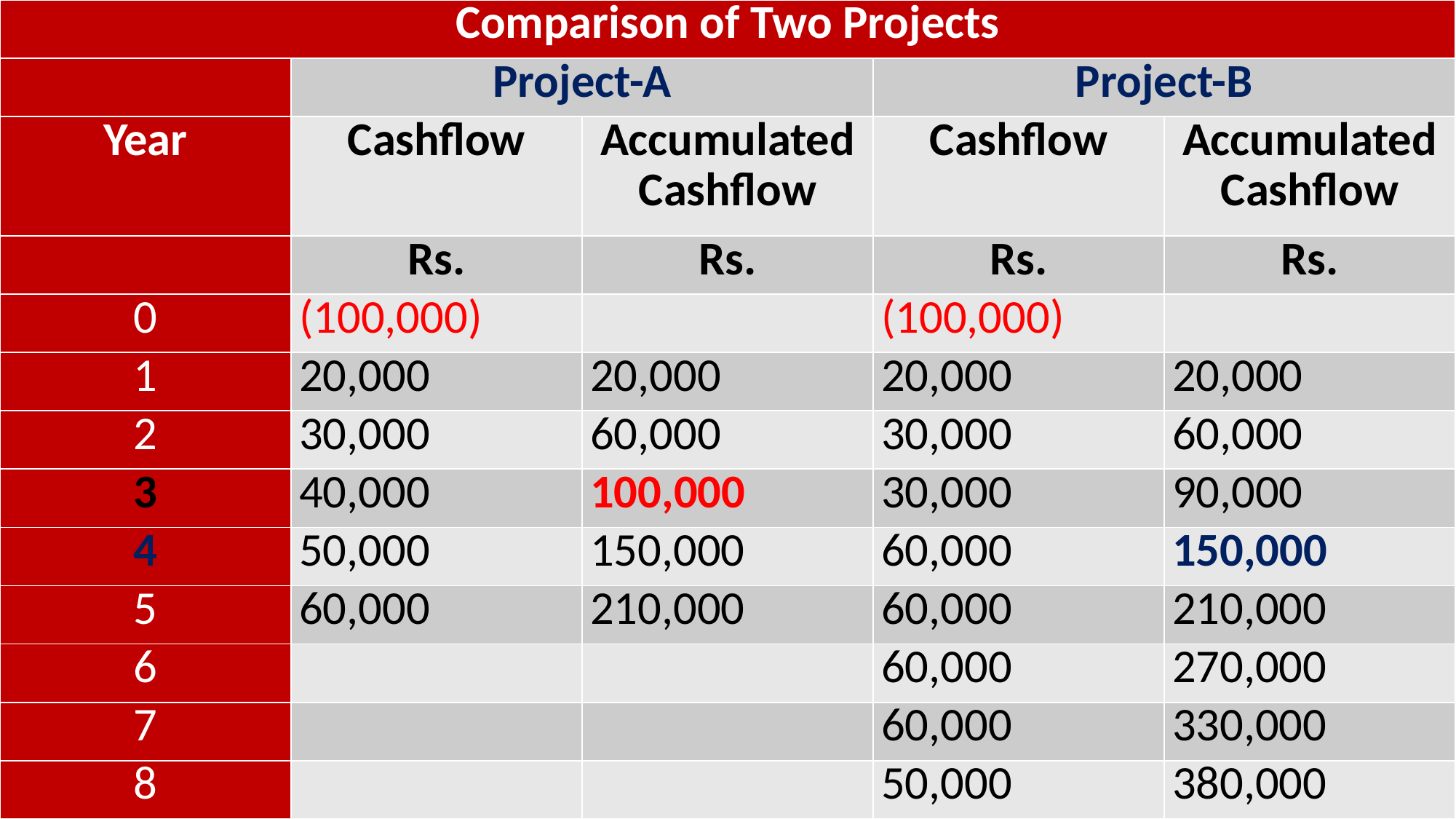

| Comparison of Two Projects |  |  |  |  |
| --- | --- | --- | --- | --- |
|  | Project-A |  | Project-B |  |
| Year | Cashflow | Accumulated Cashflow | Cashflow | Accumulated Cashflow |
|  | Rs. | Rs. | Rs. | Rs. |
| 0 | (100,000) |  | (100,000) |  |
| 1 | 20,000 | 20,000 | 20,000 | 20,000 |
| 2 | 30,000 | 60,000 | 30,000 | 60,000 |
| 3 | 40,000 | 100,000 | 30,000 | 90,000 |
| 4 | 50,000 | 150,000 | 60,000 | 150,000 |
| 5 | 60,000 | 210,000 | 60,000 | 210,000 |
| 6 |  |  | 60,000 | 270,000 |
| 7 |  |  | 60,000 | 330,000 |
| 8 |  |  | 50,000 | 380,000 |